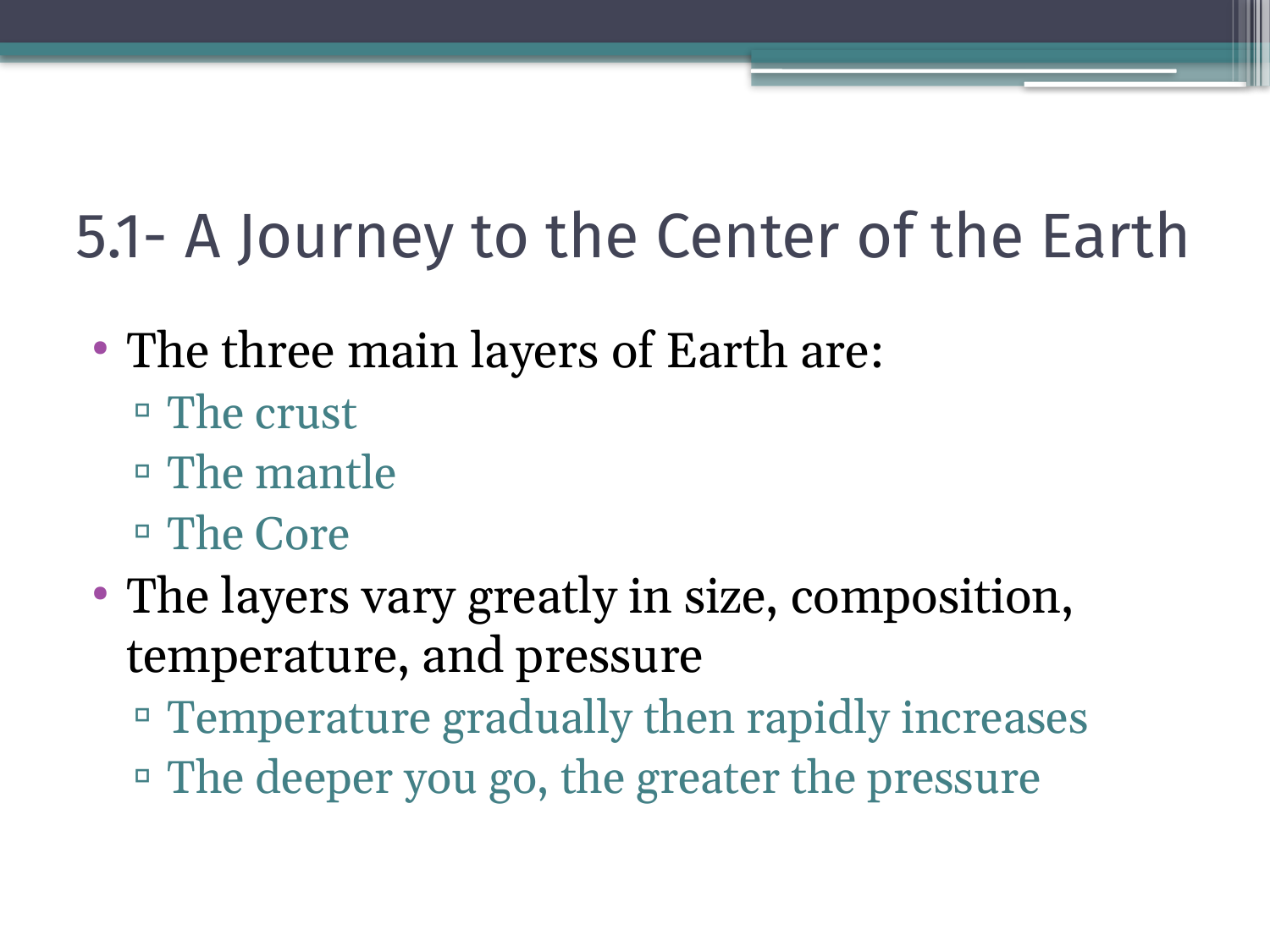

# 5.1- A Journey to the Center of the Earth
The three main layers of Earth are:
The crust
The mantle
The Core
The layers vary greatly in size, composition, temperature, and pressure
Temperature gradually then rapidly increases
The deeper you go, the greater the pressure